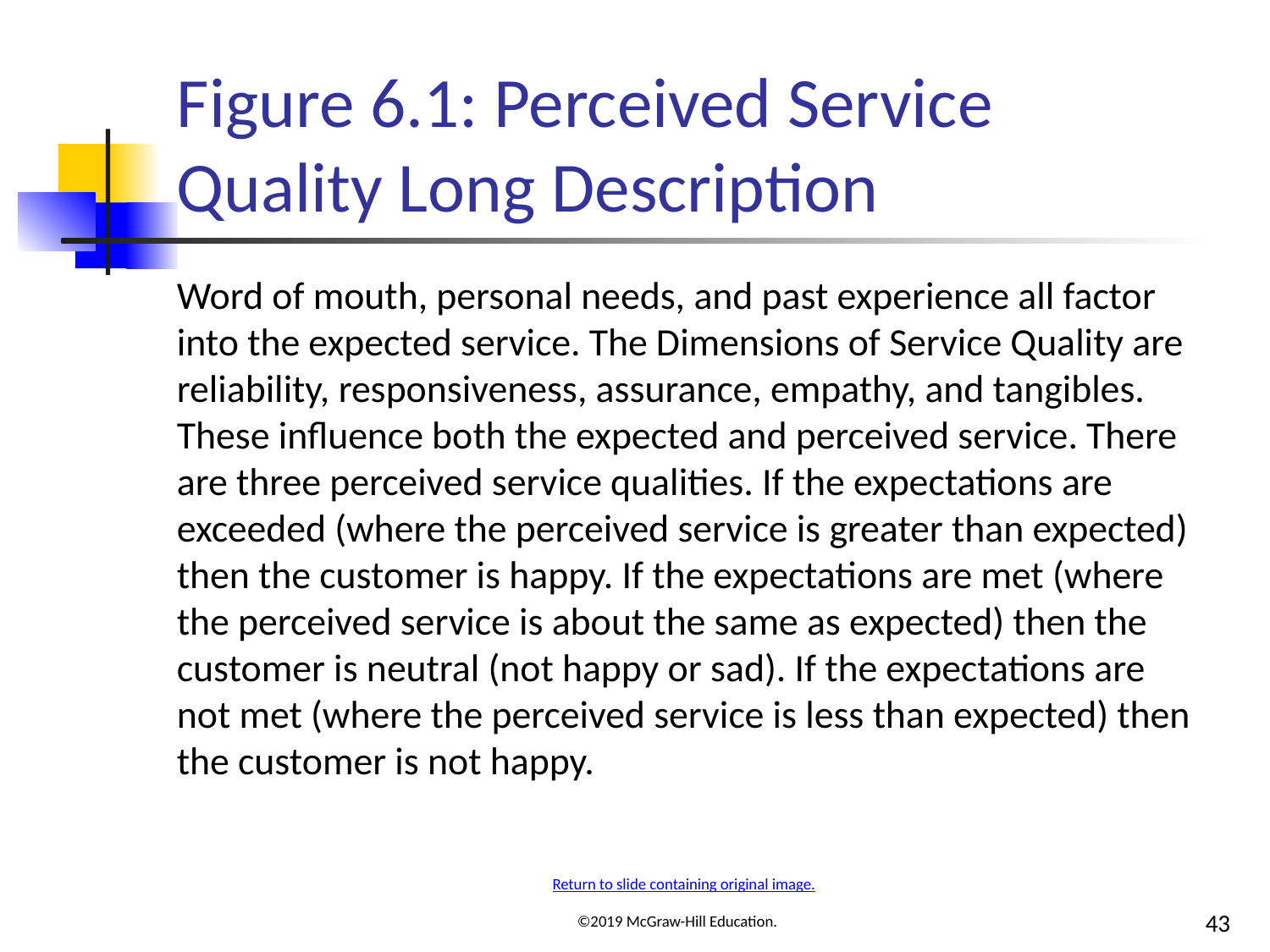

# Figure 6.1: Perceived Service Quality Long Description
Word of mouth, personal needs, and past experience all factor into the expected service. The Dimensions of Service Quality are reliability, responsiveness, assurance, empathy, and tangibles. These influence both the expected and perceived service. There are three perceived service qualities. If the expectations are exceeded (where the perceived service is greater than expected) then the customer is happy. If the expectations are met (where the perceived service is about the same as expected) then the customer is neutral (not happy or sad). If the expectations are not met (where the perceived service is less than expected) then the customer is not happy.
Return to slide containing original image.